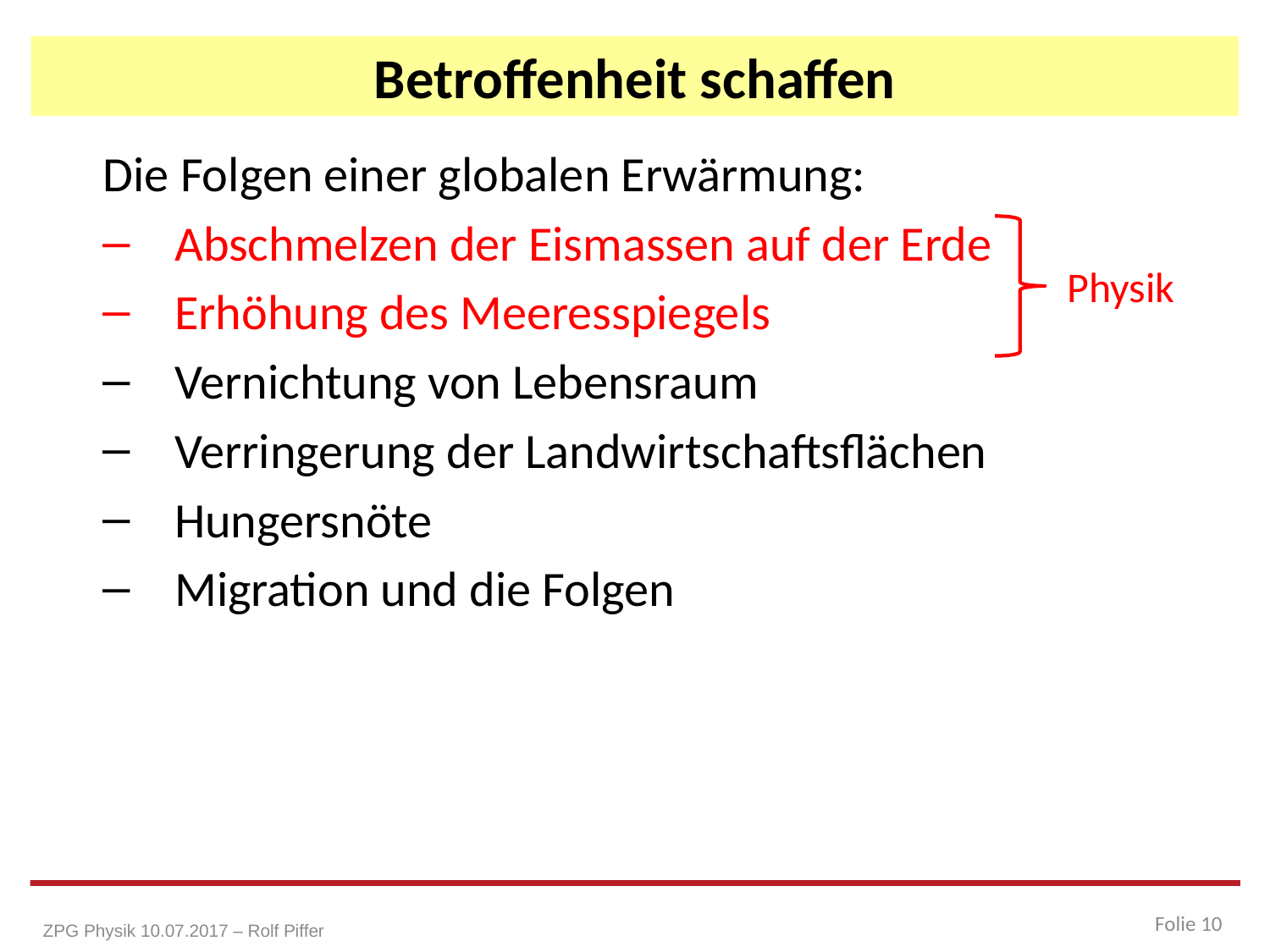

# Betroffenheit schaffen
Die Folgen einer globalen Erwärmung:
Abschmelzen der Eismassen auf der Erde
Erhöhung des Meeresspiegels
Vernichtung von Lebensraum
Verringerung der Landwirtschaftsflächen
Hungersnöte
Migration und die Folgen

Physik
Folie 10
ZPG Physik 10.07.2017 – Rolf Piffer